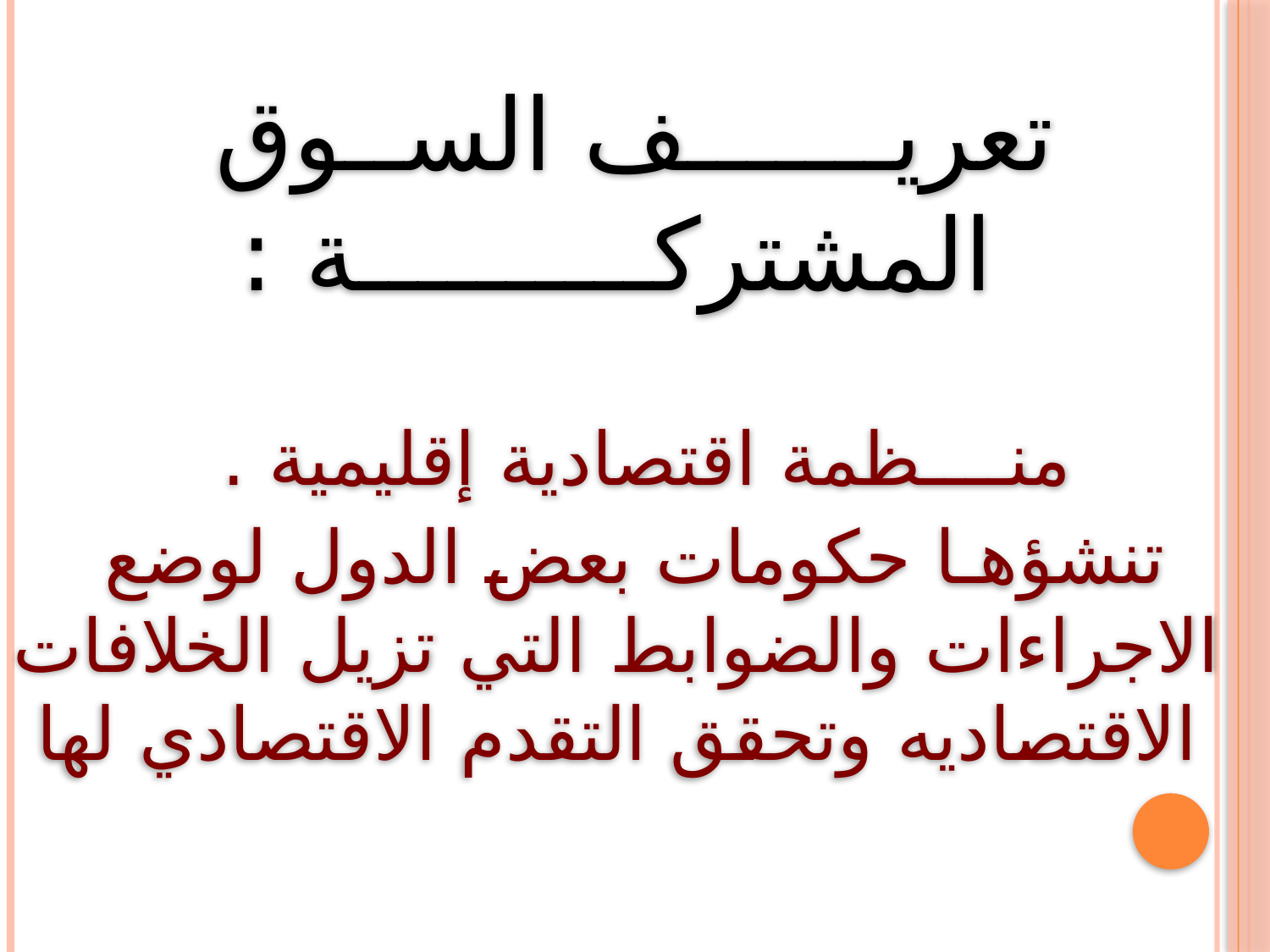

تعريـــــــف الســوق المشتركــــــــــة :

منــــظمة اقتصادية إقليمية .
تنشؤهـا حكومات بعض الدول لوضع الاجراءات والضوابط التي تزيل الخلافات الاقتصاديه وتحقق التقدم الاقتصادي لها